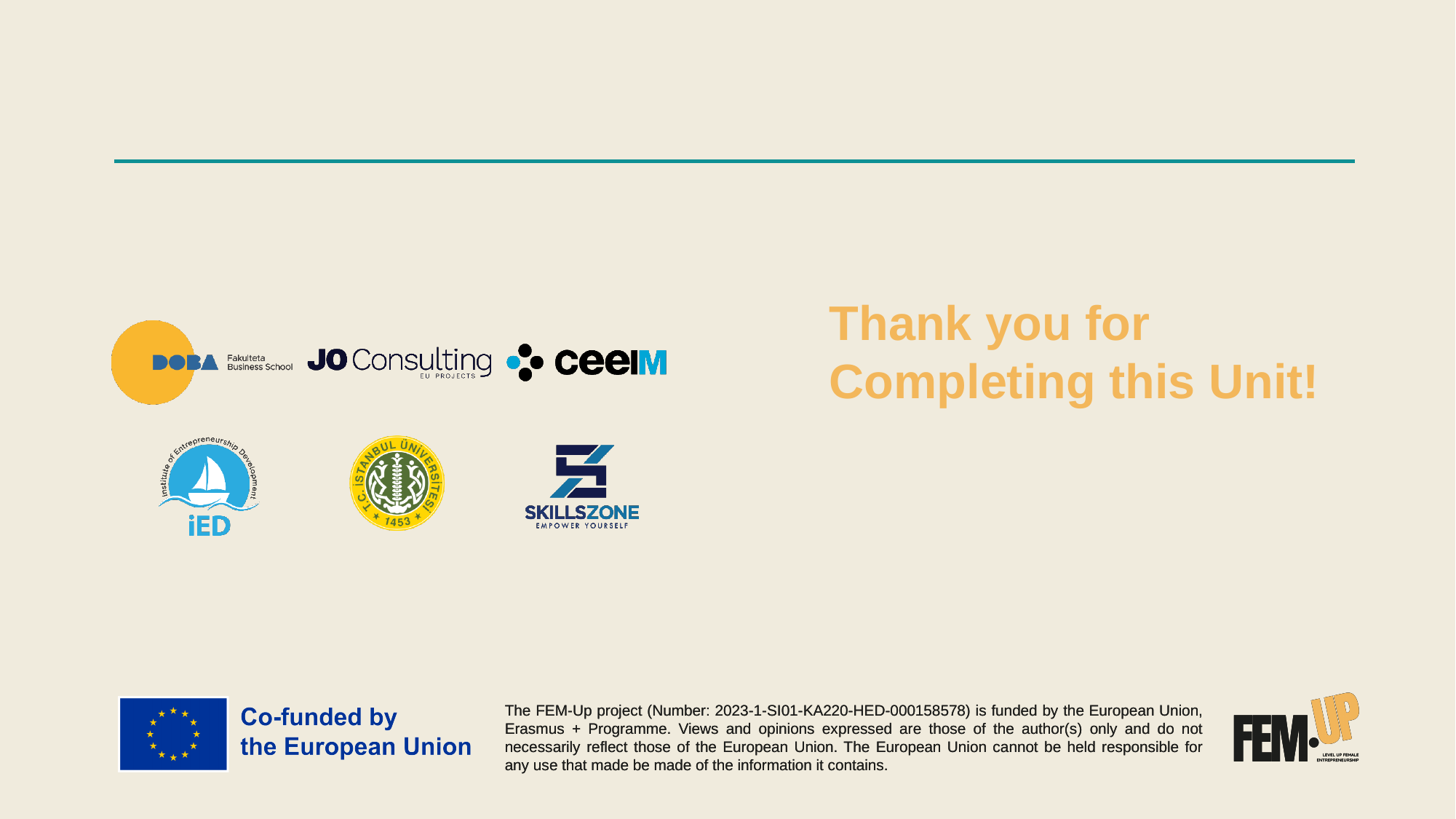

#
Thank you for Completing this Unit!